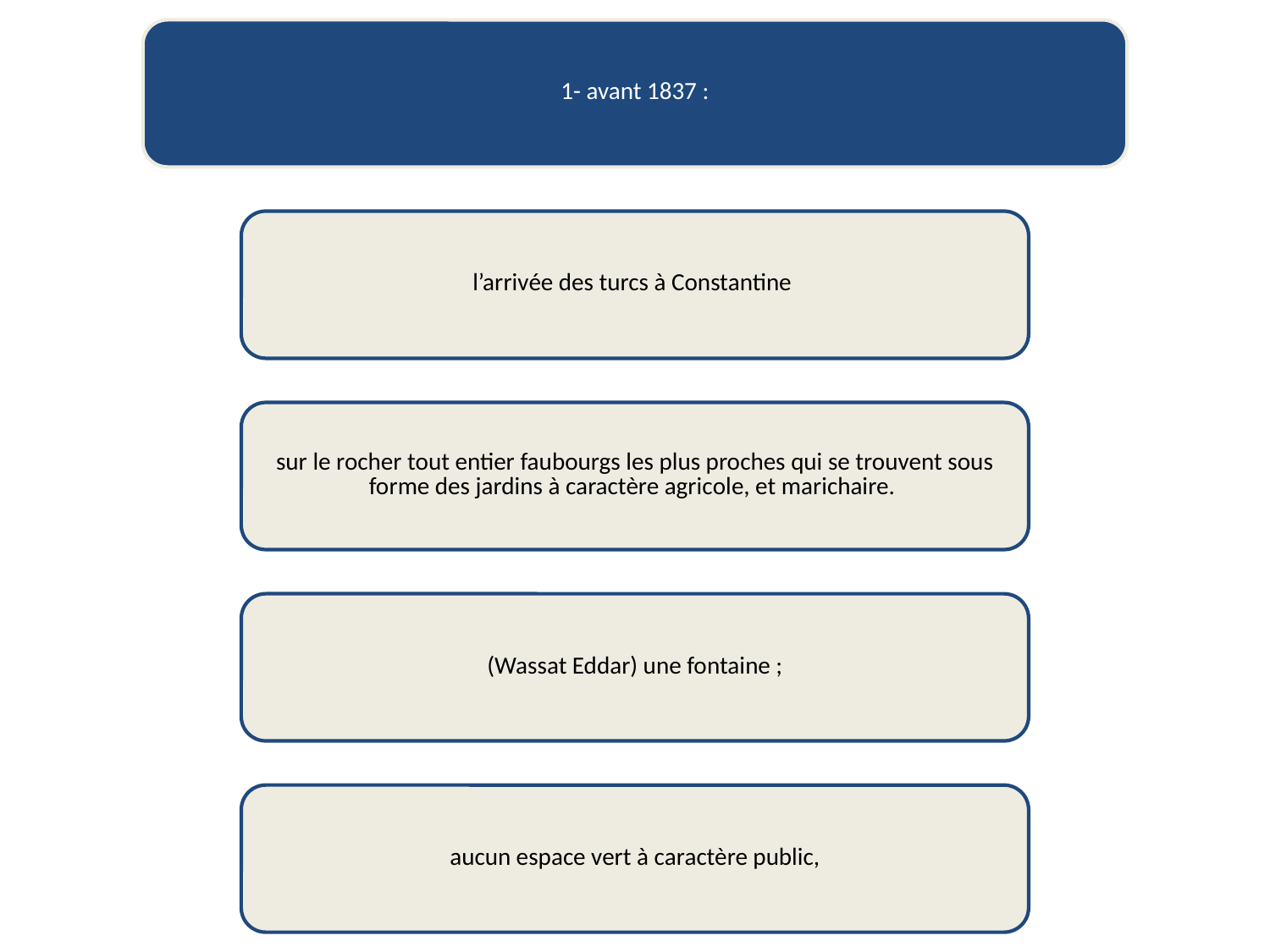

1- avant 1837 :
(Wassat Eddar) une fontaine ;
sur le rocher tout entier faubourgs les plus proches qui se trouvent sous forme des jardins à caractère agricole, et marichaire.
l’arrivée des turcs à Constantine
aucun espace vert à caractère public,